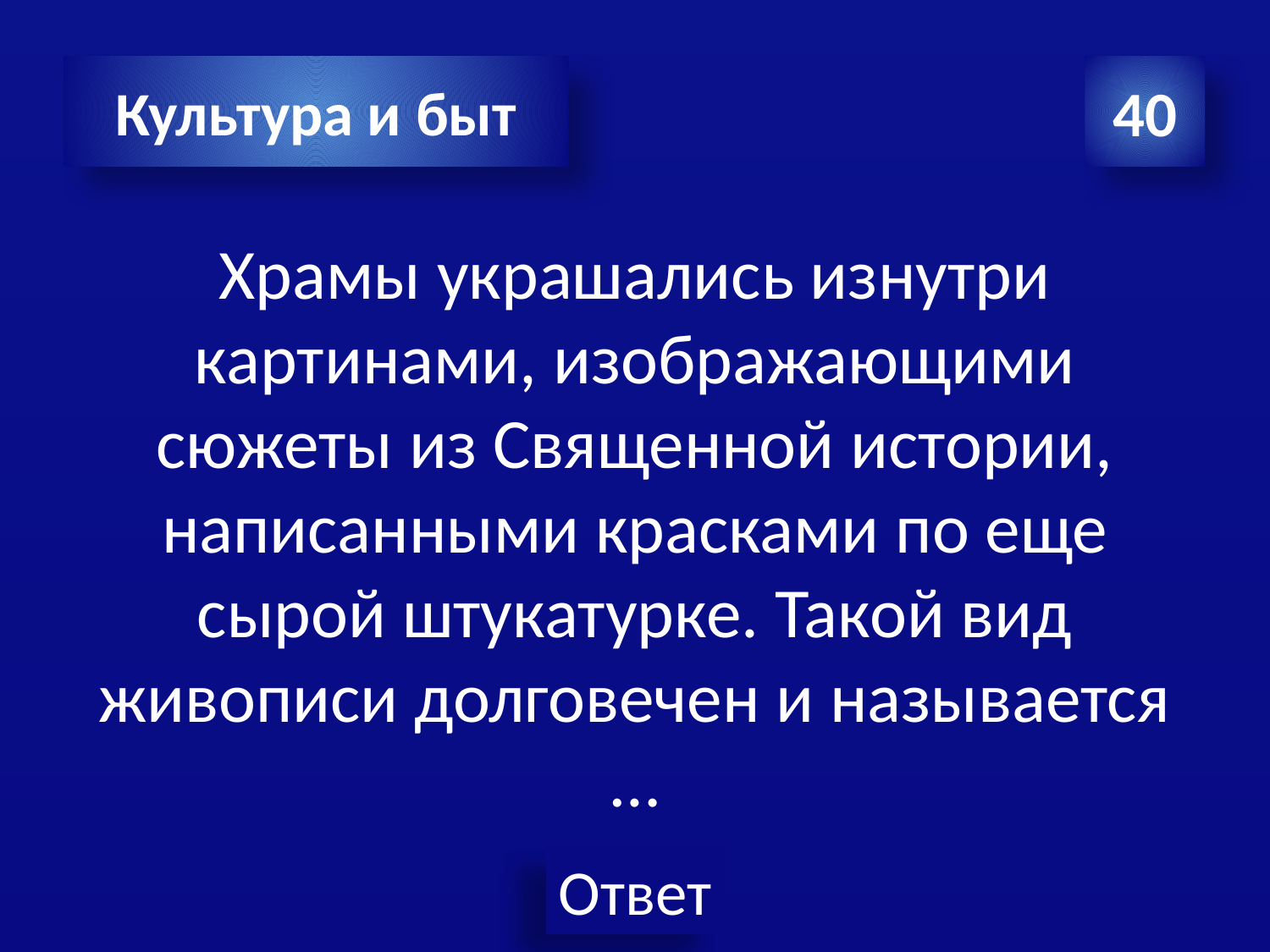

Культура и быт
40
Храмы украшались изнутри картинами, изображающими сюжеты из Священной истории, написанными красками по еще сырой штукатурке. Такой вид живописи долговечен и называется …